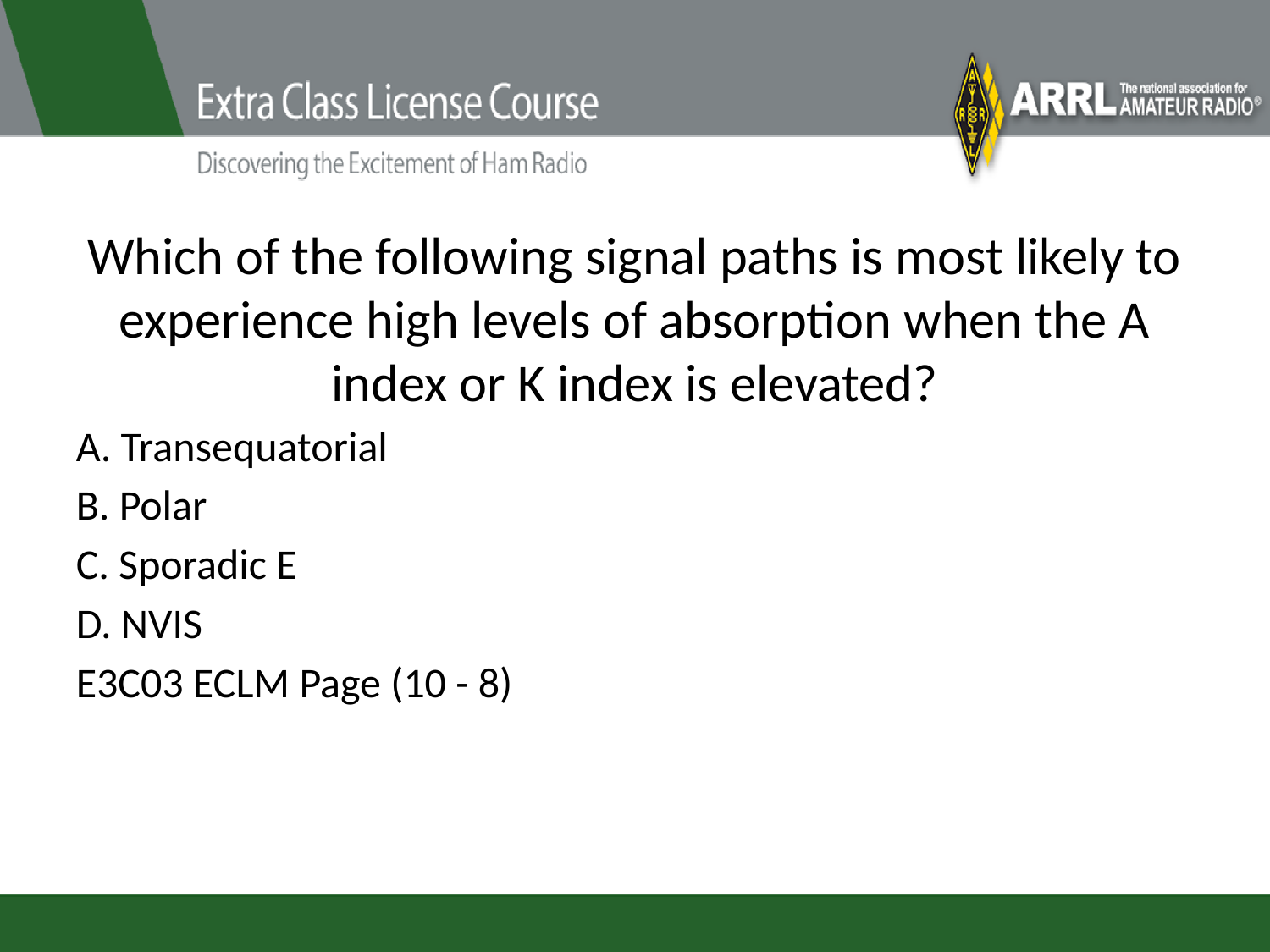

# Which of the following signal paths is most likely to experience high levels of absorption when the A index or K index is elevated?
A. Transequatorial
B. Polar
C. Sporadic E
D. NVIS
E3C03 ECLM Page (10 - 8)